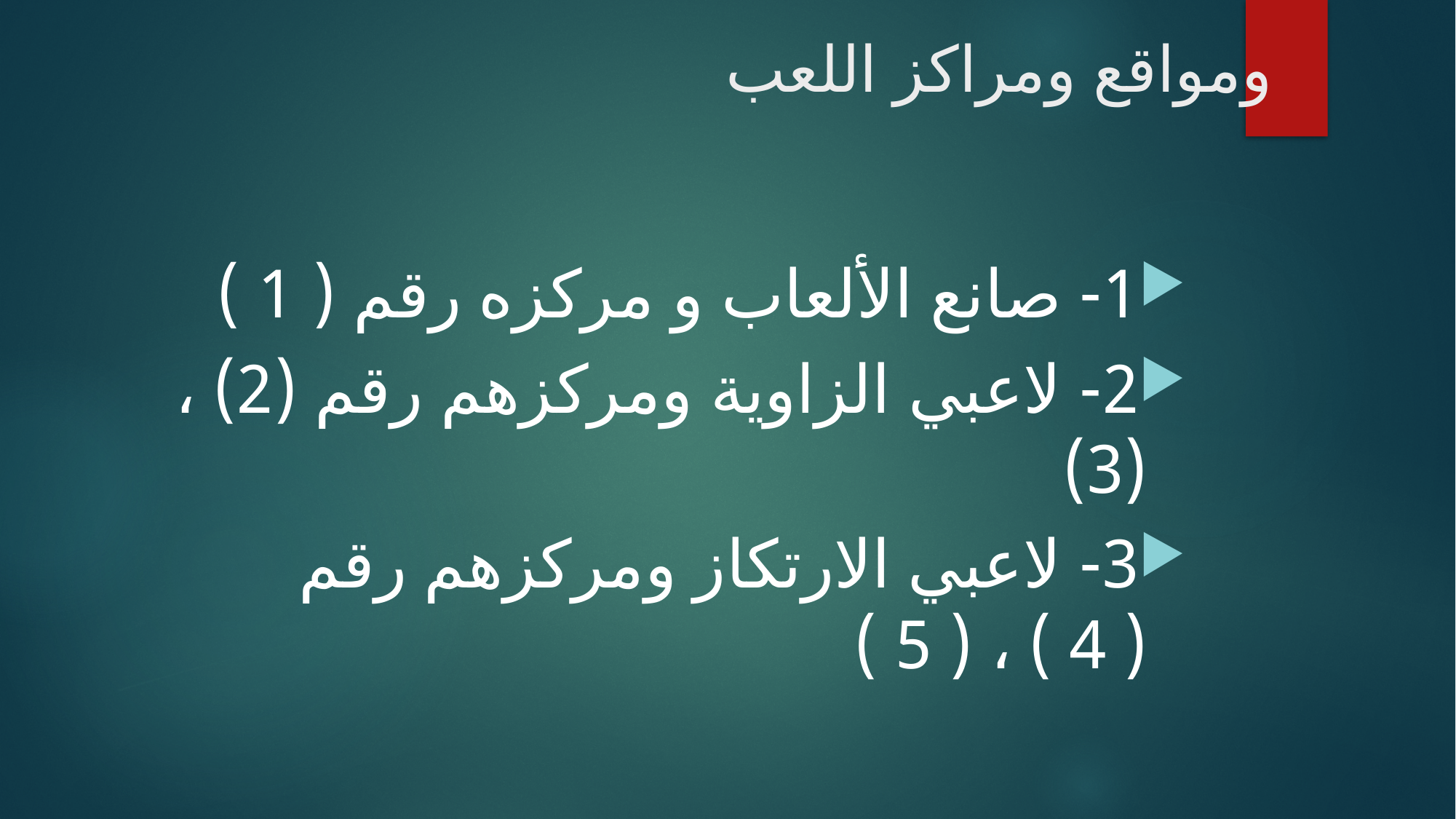

# ومواقع ومراكز اللعب
1- صانع الألعاب و مركزه رقم ( 1 )
2- لاعبي الزاوية ومركزهم رقم (2) ، (3)
3- لاعبي الارتكاز ومركزهم رقم ( 4 ) ، ( 5 )